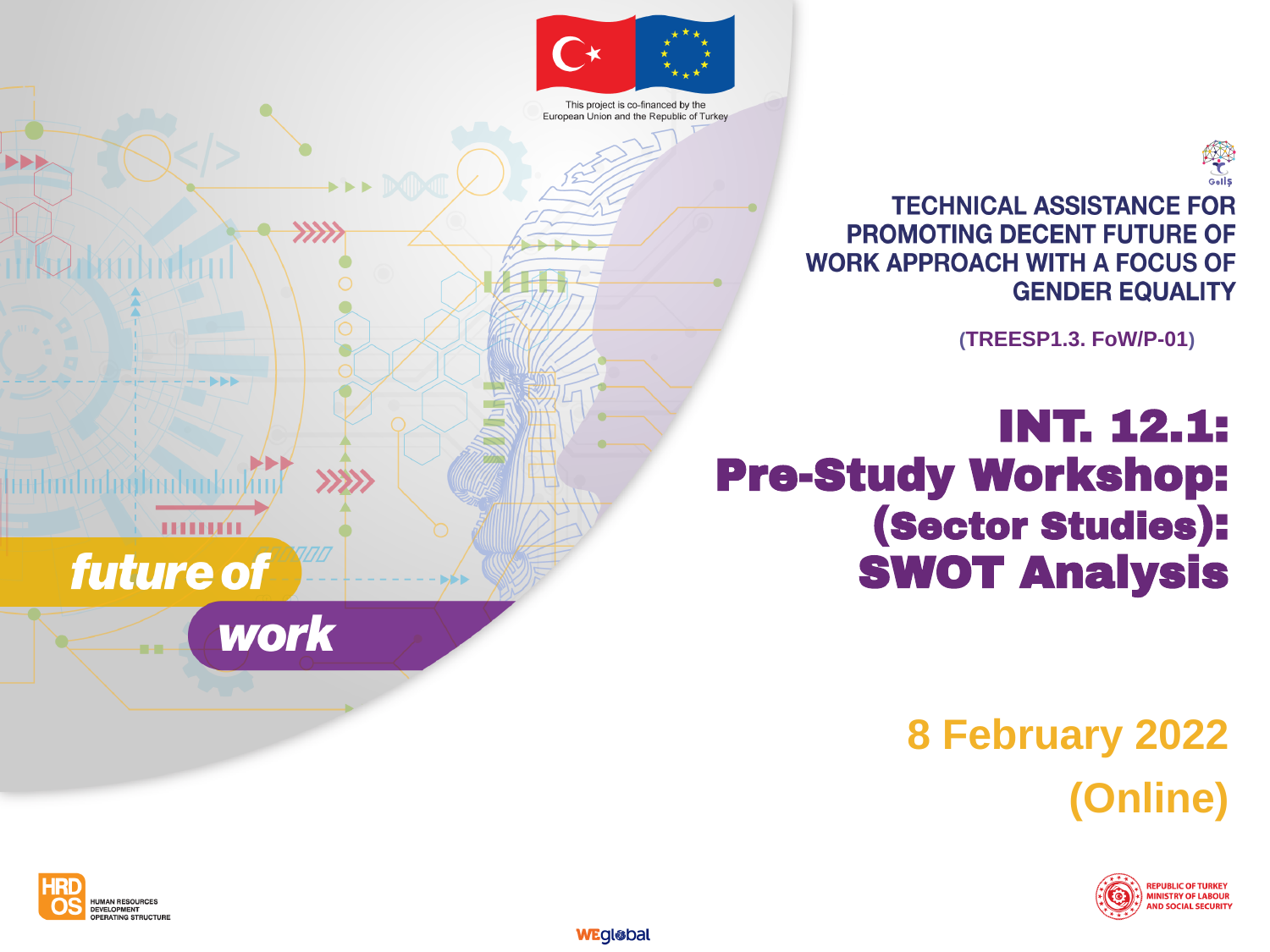

(TREESP1.3. FoW/P-01)
# INT. 12.1: Pre-Study Workshop: (Sector Studies): SWOT Analysis
8 February 2022
(Online)